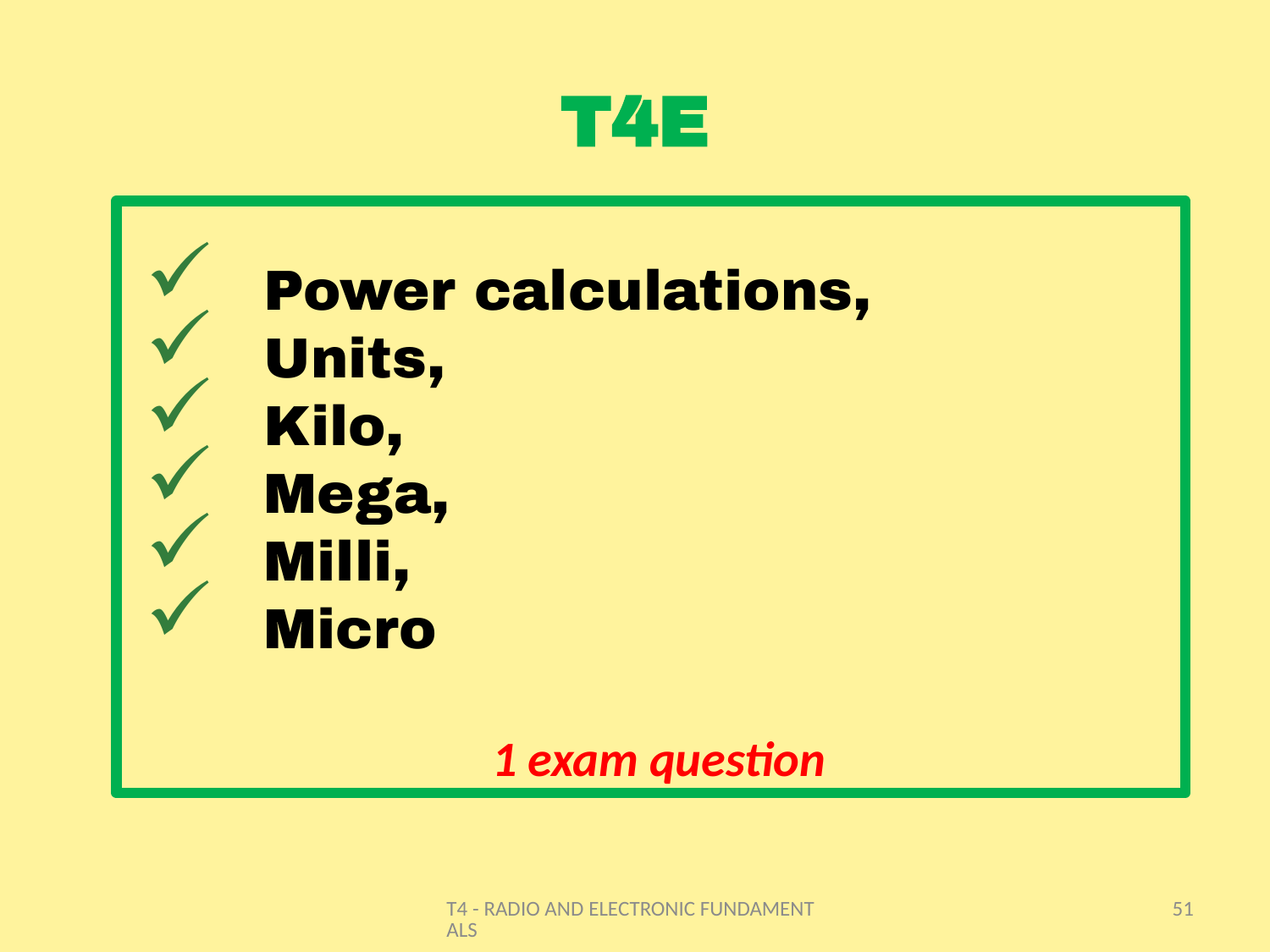

# T4E

Power calculations,
Units,
Kilo,
Mega,
Milli,
Micro

1 exam question
T4 - RADIO AND ELECTRONIC FUNDAMENTALS
51